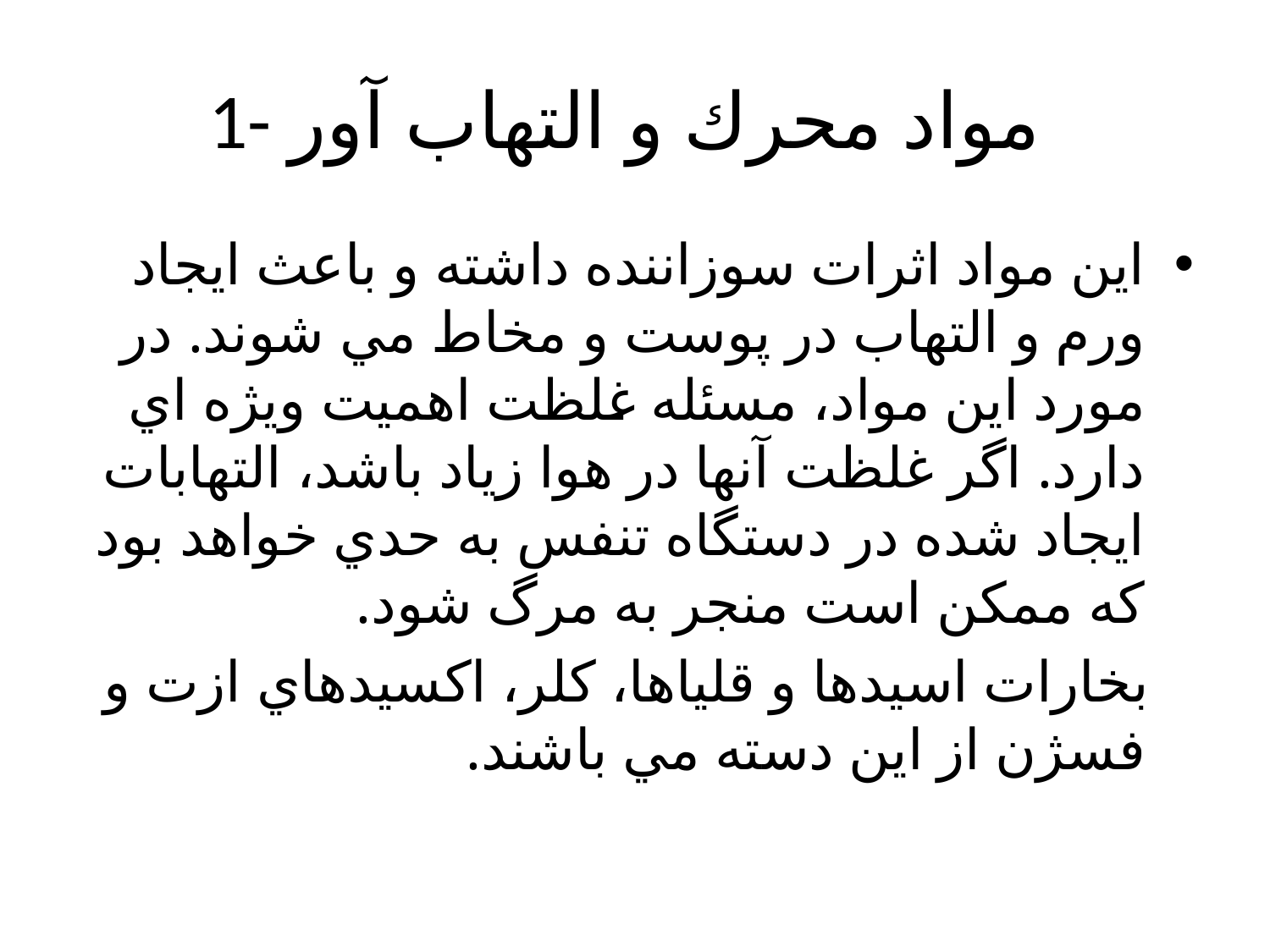

# 1- مواد محرك و التهاب آور
اين مواد اثرات سوزاننده داشته و باعث ايجاد ورم و التهاب در پوست و مخاط مي شوند. در مورد اين مواد، مسئله غلظت اهميت ويژه اي دارد. اگر غلظت آنها در هوا زياد باشد، التهابات ايجاد شده در دستگاه تنفس به حدي خواهد بود كه ممكن است منجر به مرگ شود.
   بخارات اسيدها و قلياها، كلر، اكسيدهاي ازت و فسژن از اين دسته مي باشند.